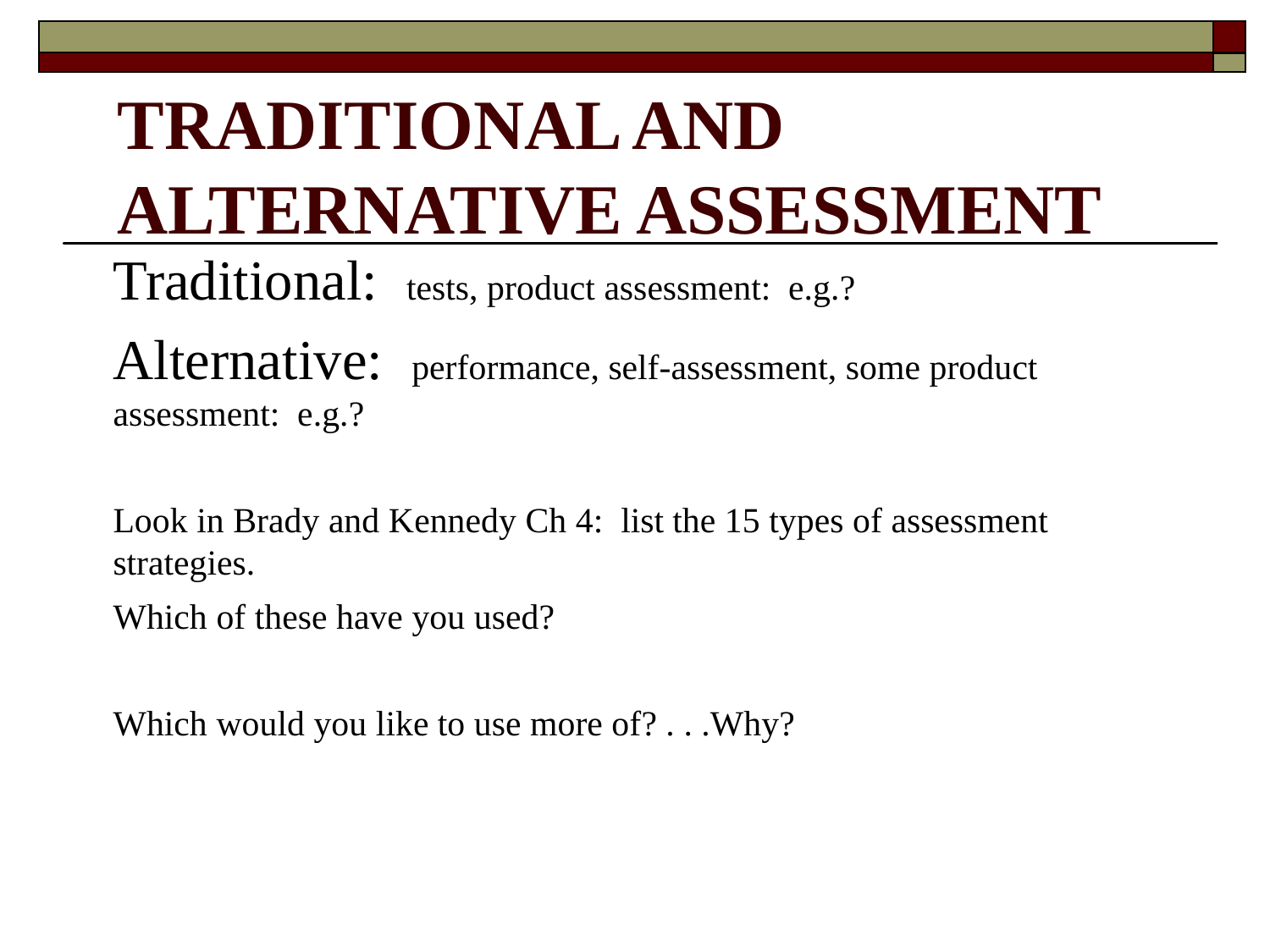

# Traditional and Alternative assessment
Traditional:  tests, product assessment:  e.g.?
Alternative:  performance, self-assessment, some product assessment:  e.g.?

Look in Brady and Kennedy Ch 4:  list the 15 types of assessment strategies.
Which of these have you used?

Which would you like to use more of? . . .Why?